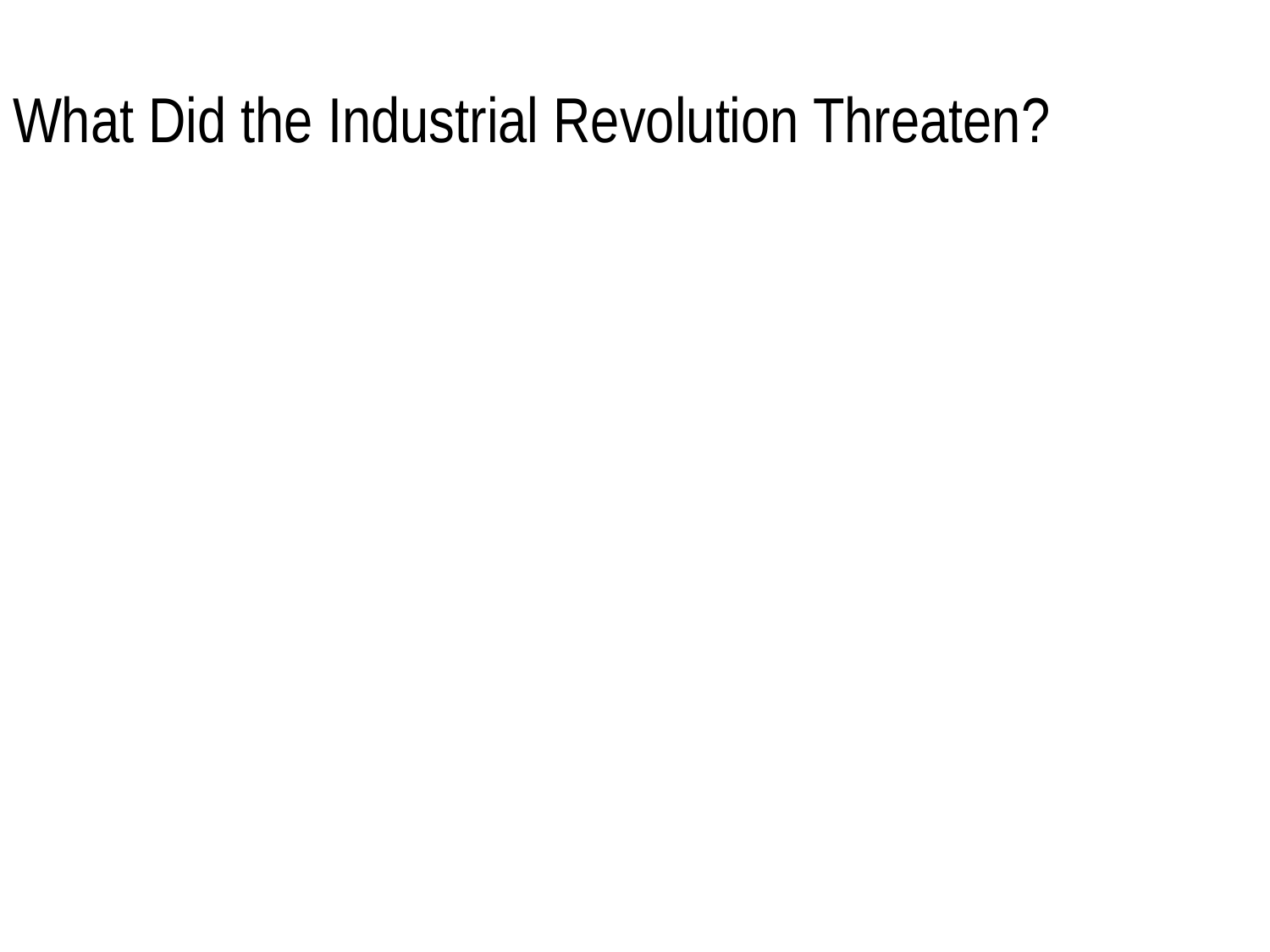

# What Did the Industrial Revolution Threaten?